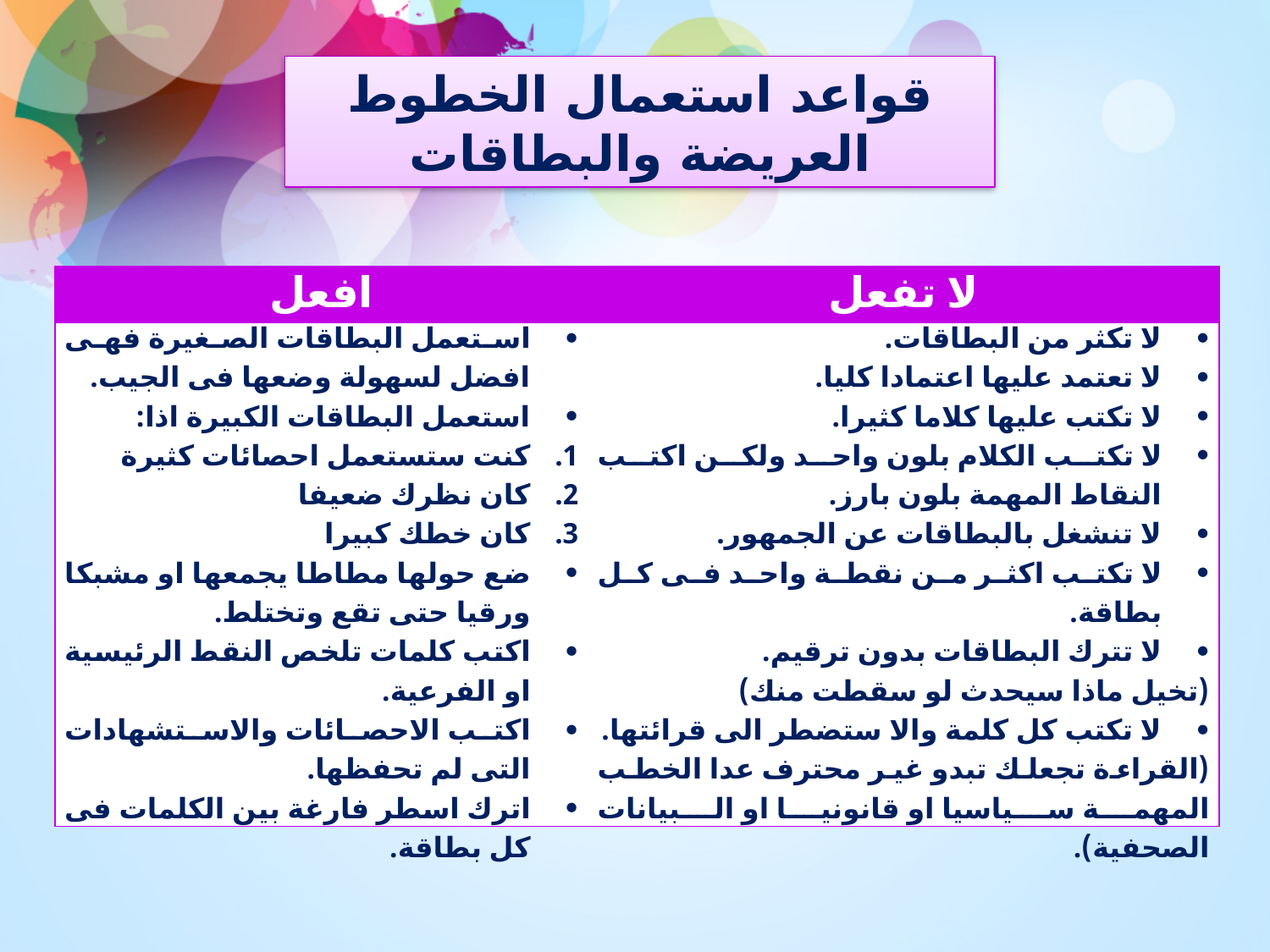

قواعد استعمال الخطوط العريضة والبطاقات
| افعل | لا تفعل |
| --- | --- |
| استعمل البطاقات الصغيرة فهى افضل لسهولة وضعها فى الجيب. استعمل البطاقات الكبيرة اذا: كنت ستستعمل احصائات كثيرة كان نظرك ضعيفا كان خطك كبيرا ضع حولها مطاطا يجمعها او مشبكا ورقيا حتى تقع وتختلط. اكتب كلمات تلخص النقط الرئيسية او الفرعية. اكتب الاحصائات والاستشهادات التى لم تحفظها. اترك اسطر فارغة بين الكلمات فى كل بطاقة. | لا تكثر من البطاقات. لا تعتمد عليها اعتمادا كليا. لا تكتب عليها كلاما كثيرا. لا تكتب الكلام بلون واحد ولكن اكتب النقاط المهمة بلون بارز. لا تنشغل بالبطاقات عن الجمهور. لا تكتب اكثر من نقطة واحد فى كل بطاقة. لا تترك البطاقات بدون ترقيم. (تخيل ماذا سيحدث لو سقطت منك) لا تكتب كل كلمة والا ستضطر الى قرائتها. (القراءة تجعلك تبدو غير محترف عدا الخطب المهمة سياسيا او قانونيا او البيانات الصحفية). |